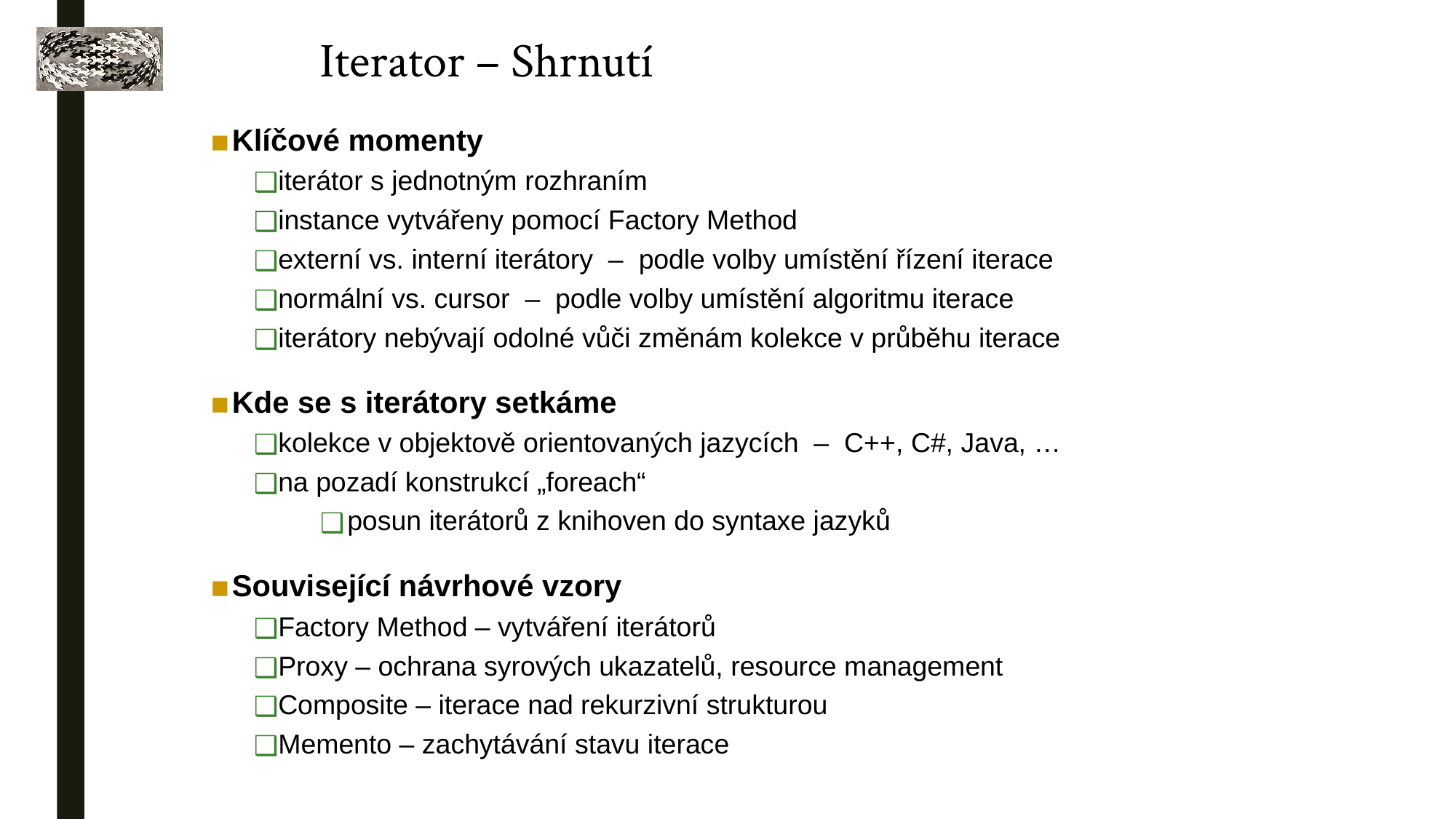

Iterator – Shrnutí
Klíčové momenty
iterátor s jednotným rozhraním
instance vytvářeny pomocí Factory Method
externí vs. interní iterátory  –  podle volby umístění řízení iterace
normální vs. cursor  –  podle volby umístění algoritmu iterace
iterátory nebývají odolné vůči změnám kolekce v průběhu iterace

Kde se s iterátory setkáme
kolekce v objektově orientovaných jazycích  –  C++, C#, Java, …
na pozadí konstrukcí „foreach“
posun iterátorů z knihoven do syntaxe jazyků

Související návrhové vzory
Factory Method – vytváření iterátorů
Proxy – ochrana syrových ukazatelů, resource management
Composite – iterace nad rekurzivní strukturou
Memento – zachytávání stavu iterace